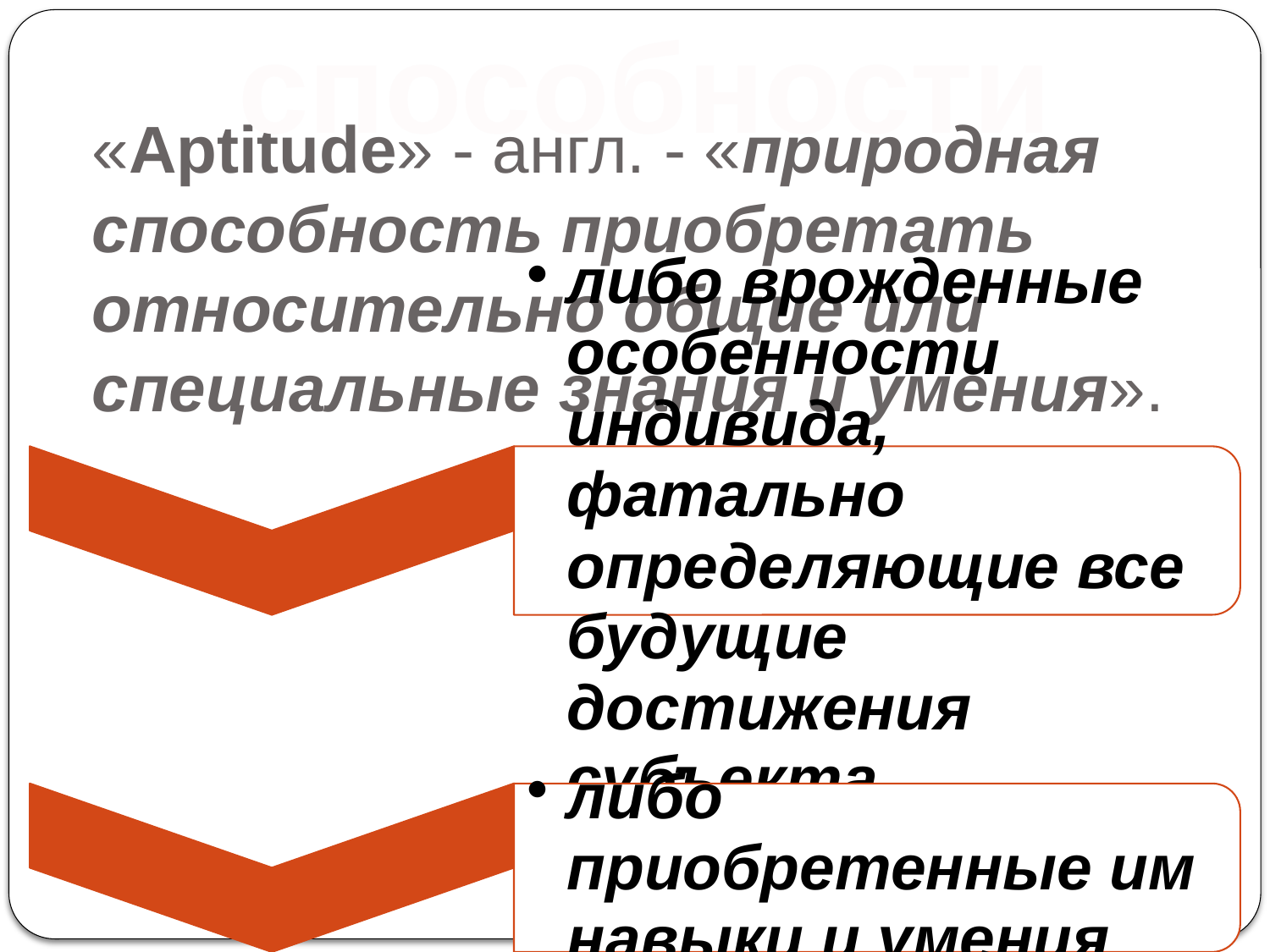

способности
# «Aptitude» - англ. - «природная способность приобретать относительно общие или специальные знания и умения».